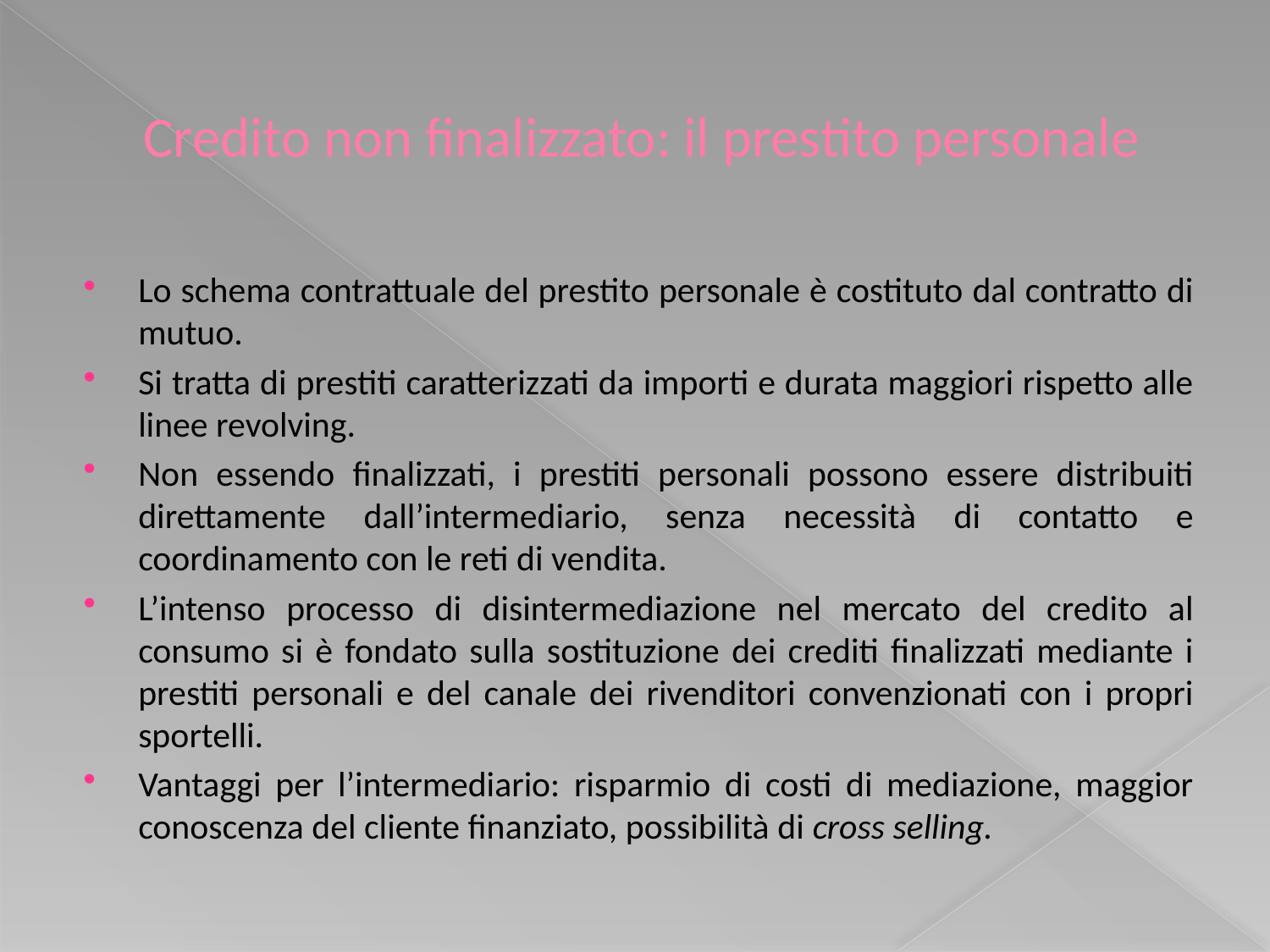

# Credito non finalizzato: il prestito personale
Lo schema contrattuale del prestito personale è costituto dal contratto di mutuo.
Si tratta di prestiti caratterizzati da importi e durata maggiori rispetto alle linee revolving.
Non essendo finalizzati, i prestiti personali possono essere distribuiti direttamente dall’intermediario, senza necessità di contatto e coordinamento con le reti di vendita.
L’intenso processo di disintermediazione nel mercato del credito al consumo si è fondato sulla sostituzione dei crediti finalizzati mediante i prestiti personali e del canale dei rivenditori convenzionati con i propri sportelli.
Vantaggi per l’intermediario: risparmio di costi di mediazione, maggior conoscenza del cliente finanziato, possibilità di cross selling.